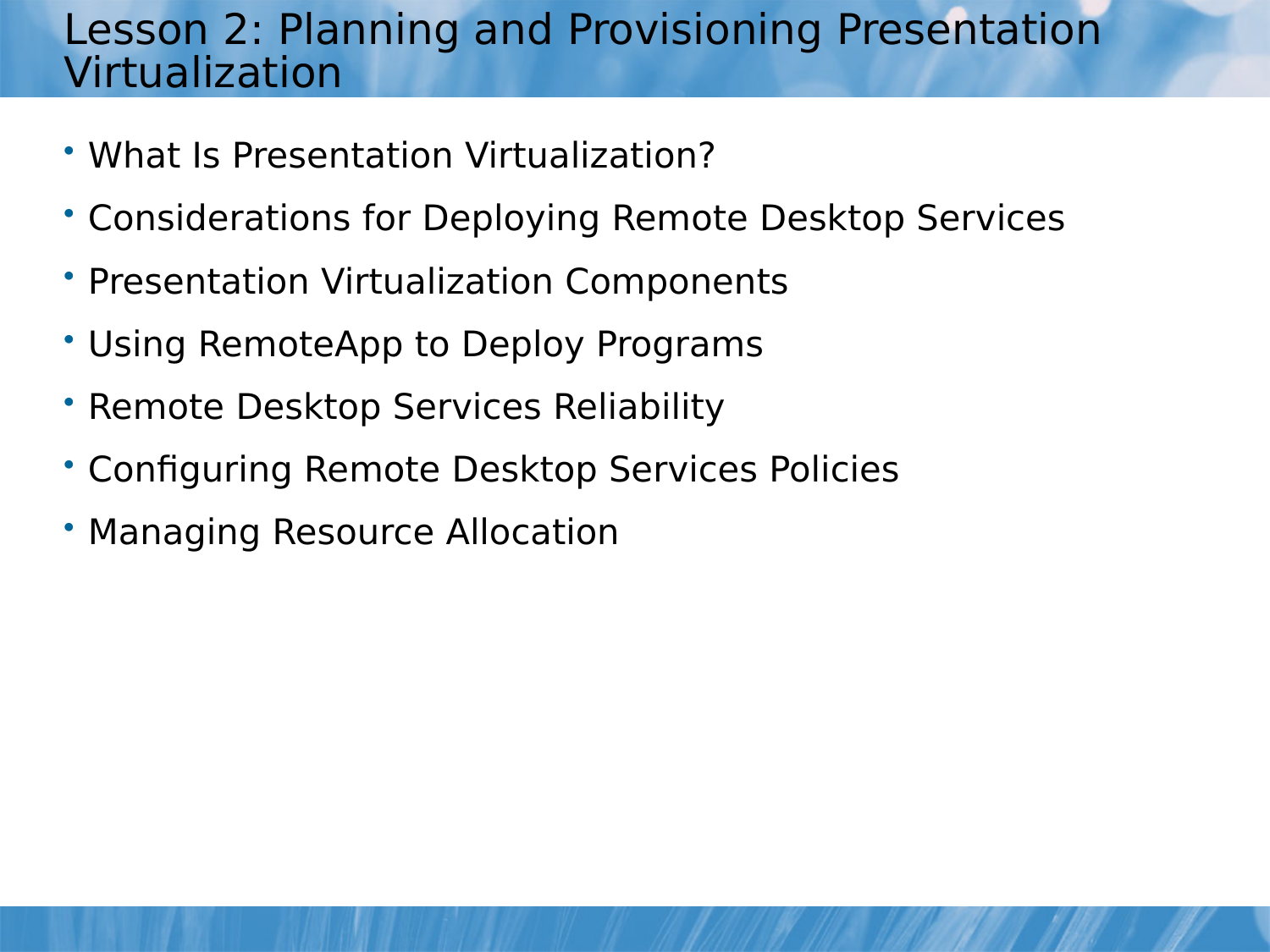

# Lesson 2: Planning and Provisioning Presentation Virtualization
What Is Presentation Virtualization?
Considerations for Deploying Remote Desktop Services
Presentation Virtualization Components
Using RemoteApp to Deploy Programs
Remote Desktop Services Reliability
Configuring Remote Desktop Services Policies
Managing Resource Allocation